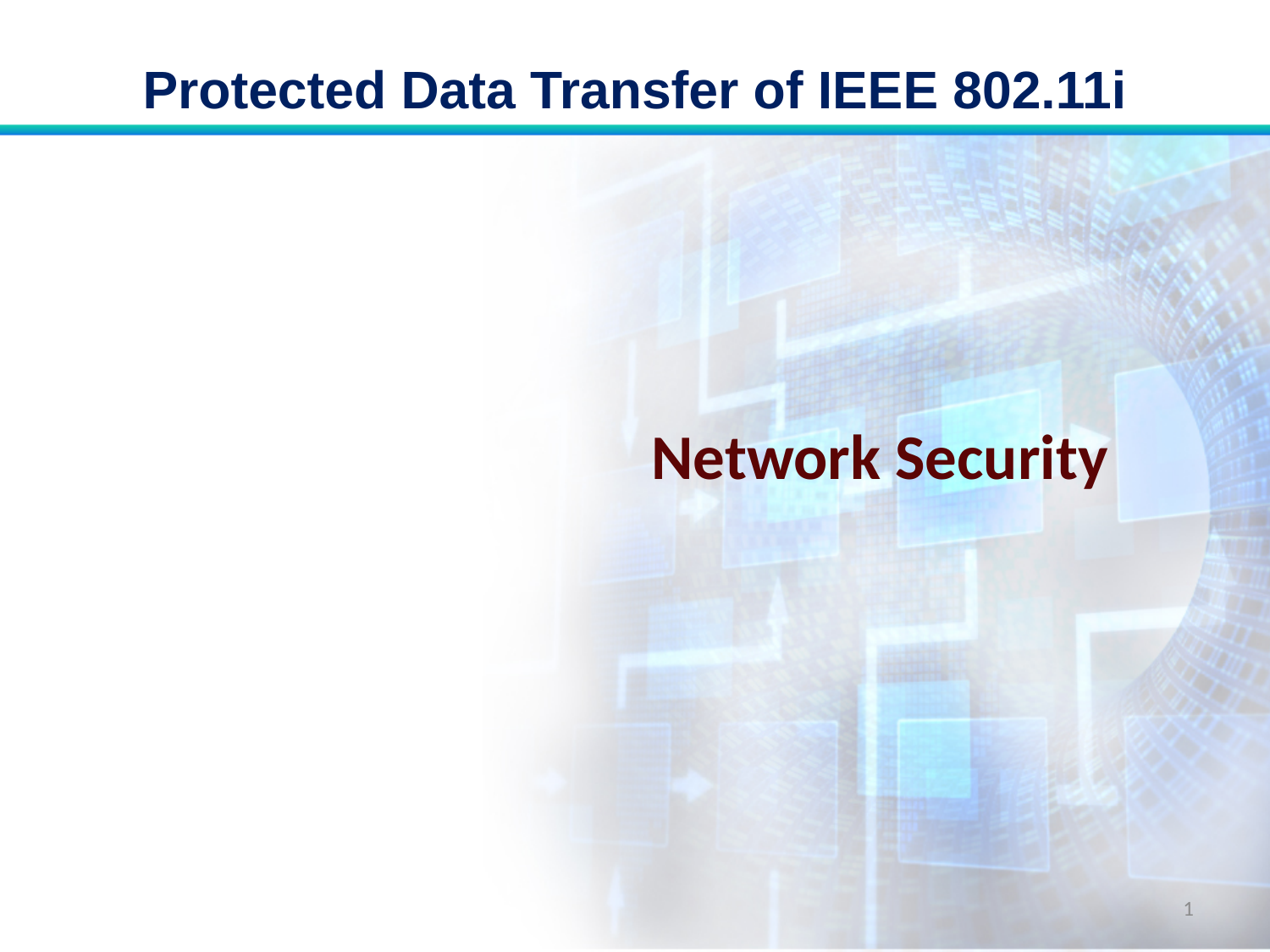

# Protected Data Transfer of IEEE 802.11i
Network Security
1